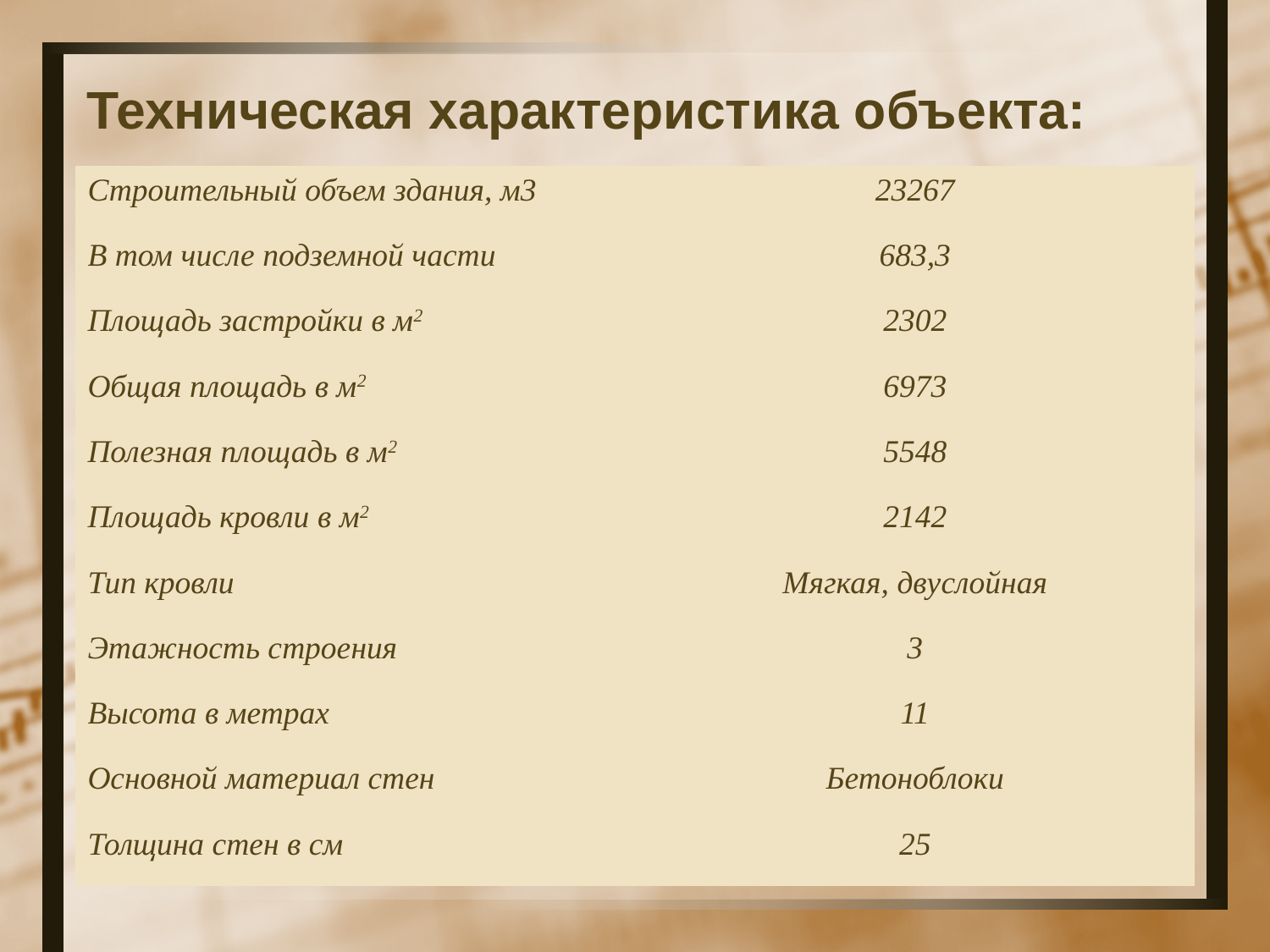

#
Техническая характеристика объекта:

| Строительный объем здания, м3 | 23267 |
| --- | --- |
| В том числе подземной части | 683,3 |
| Площадь застройки в м2 | 2302 |
| Общая площадь в м2 | 6973 |
| Полезная площадь в м2 | 5548 |
| Площадь кровли в м2 | 2142 |
| Тип кровли | Мягкая, двуслойная |
| Этажность строения | 3 |
| Высота в метрах | 11 |
| Основной материал стен | Бетоноблоки |
| Толщина стен в см | 25 |